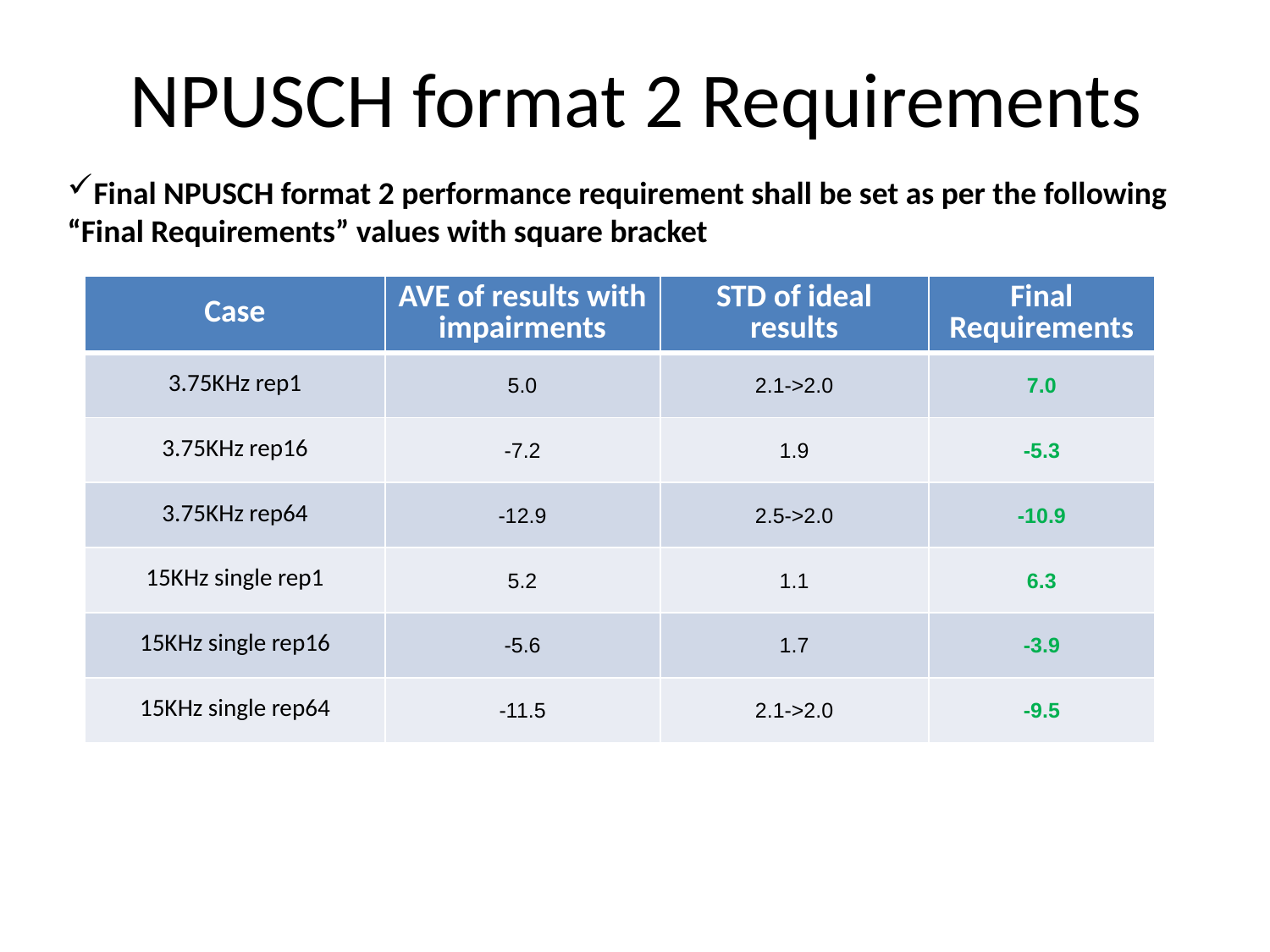

# NPUSCH format 2 Requirements
Final NPUSCH format 2 performance requirement shall be set as per the following “Final Requirements” values with square bracket
| Case | AVE of results with impairments | STD of ideal results | Final Requirements |
| --- | --- | --- | --- |
| 3.75KHz rep1 | 5.0 | 2.1->2.0 | 7.0 |
| 3.75KHz rep16 | -7.2 | 1.9 | -5.3 |
| 3.75KHz rep64 | -12.9 | 2.5->2.0 | -10.9 |
| 15KHz single rep1 | 5.2 | 1.1 | 6.3 |
| 15KHz single rep16 | -5.6 | 1.7 | -3.9 |
| 15KHz single rep64 | -11.5 | 2.1->2.0 | -9.5 |